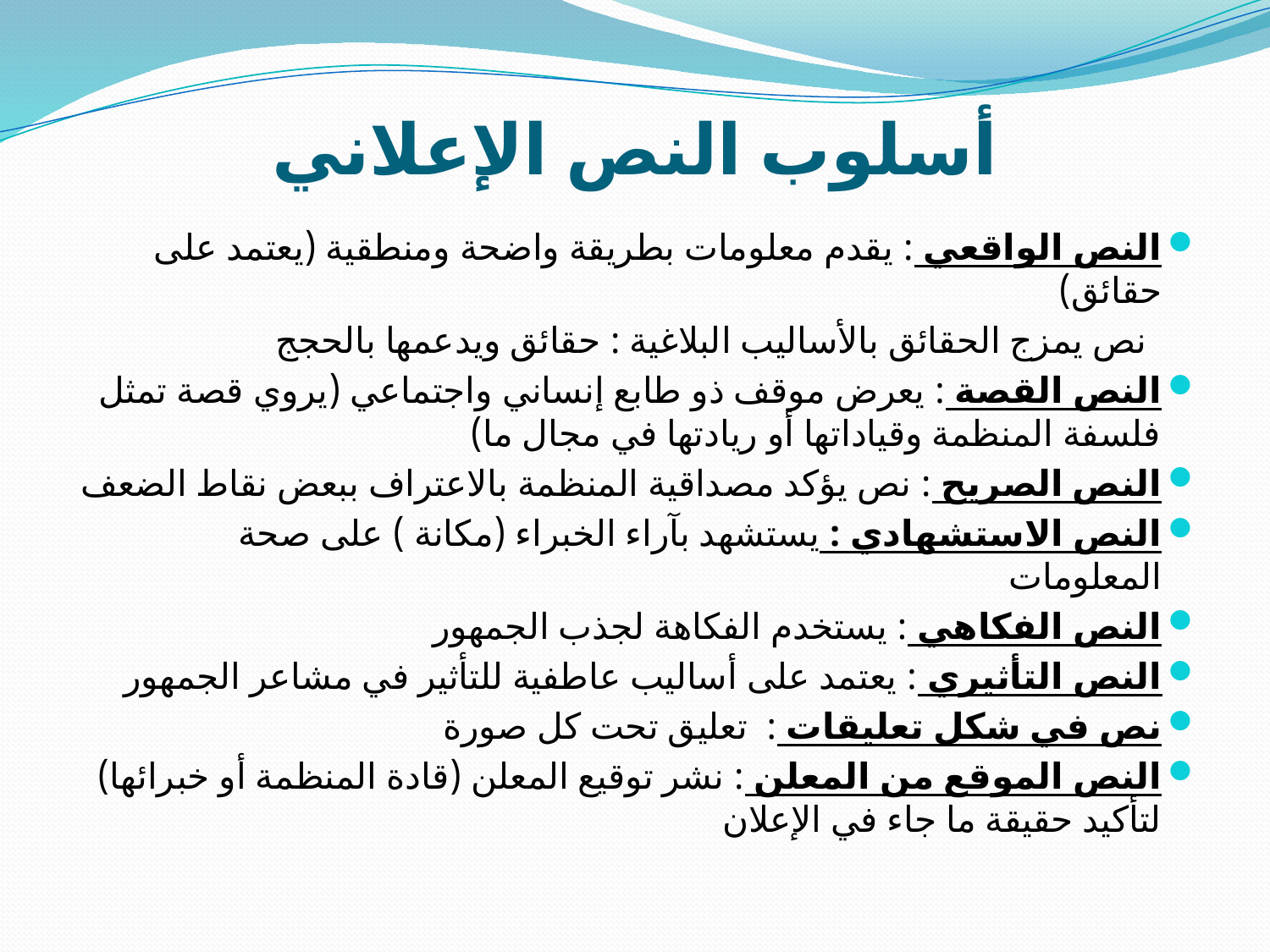

# أسلوب النص الإعلاني
النص الواقعي : يقدم معلومات بطريقة واضحة ومنطقية (يعتمد على حقائق)
     نص يمزج الحقائق بالأساليب البلاغية : حقائق ويدعمها بالحجج
النص القصة : يعرض موقف ذو طابع إنساني واجتماعي (يروي قصة تمثل فلسفة المنظمة وقياداتها أو ريادتها في مجال ما)
النص الصريح : نص يؤكد مصداقية المنظمة بالاعتراف ببعض نقاط الضعف
النص الاستشهادي : يستشهد بآراء الخبراء (مكانة ) على صحة المعلومات
النص الفكاهي : يستخدم الفكاهة لجذب الجمهور
النص التأثيري : يعتمد على أساليب عاطفية للتأثير في مشاعر الجمهور
نص في شكل تعليقات :  تعليق تحت كل صورة
النص الموقع من المعلن : نشر توقيع المعلن (قادة المنظمة أو خبرائها) لتأكيد حقيقة ما جاء في الإعلان